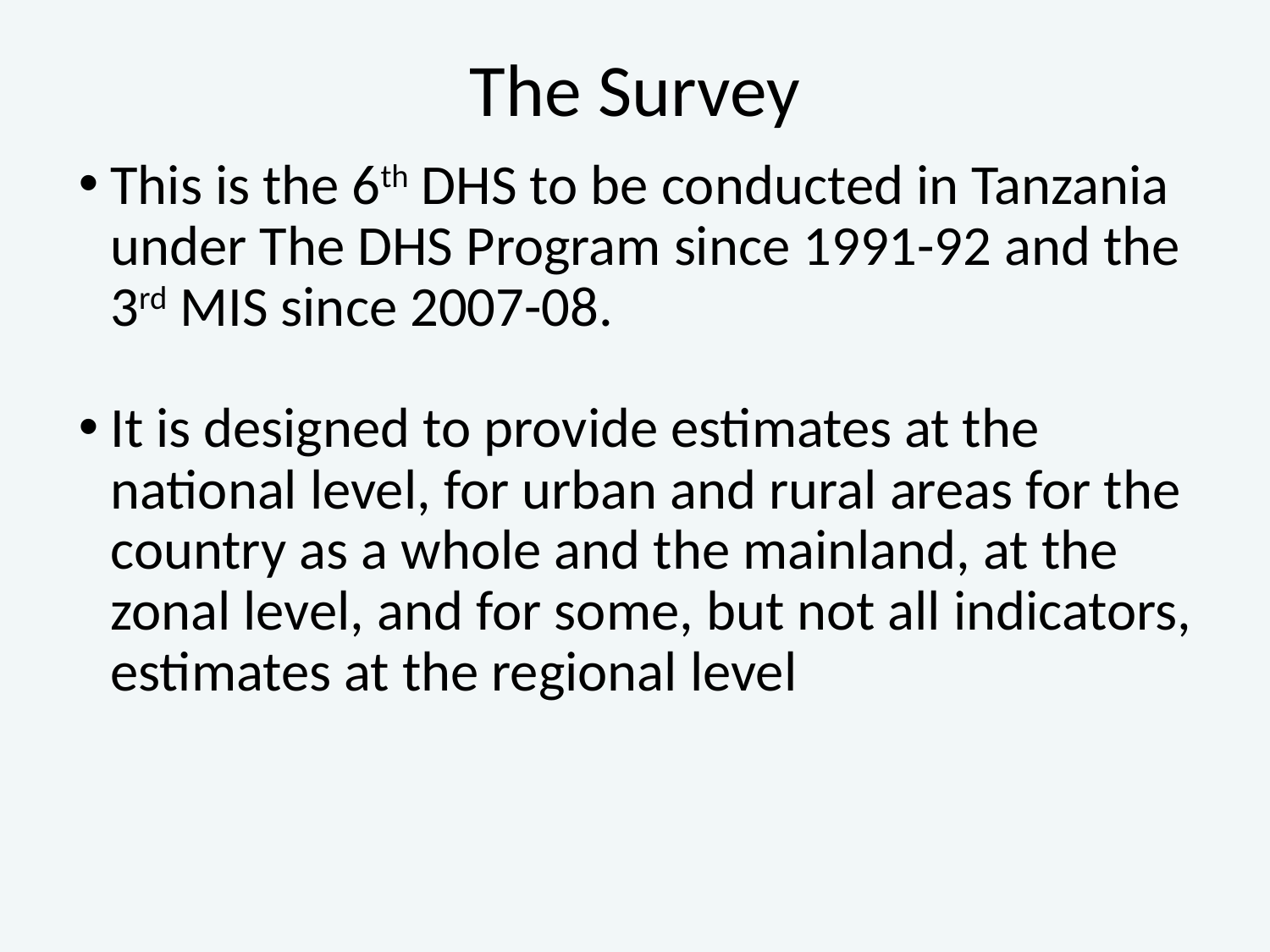

# The Survey
This is the 6th DHS to be conducted in Tanzania under The DHS Program since 1991-92 and the 3rd MIS since 2007-08.

It is designed to provide estimates at the national level, for urban and rural areas for the country as a whole and the mainland, at the zonal level, and for some, but not all indicators, estimates at the regional level